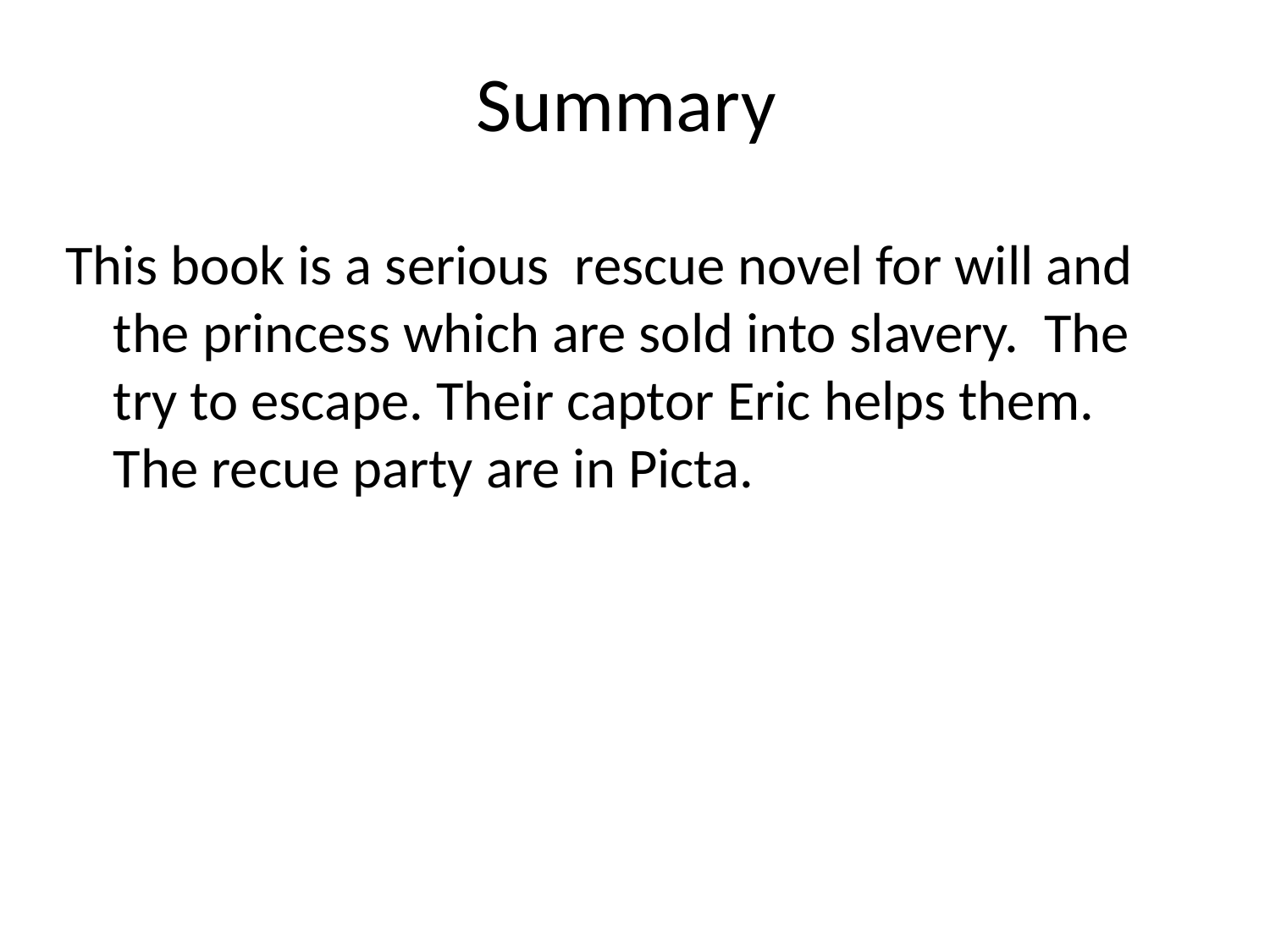

# Summary
This book is a serious  rescue novel for will and the princess which are sold into slavery.  The try to escape. Their captor Eric helps them.  The recue party are in Picta.